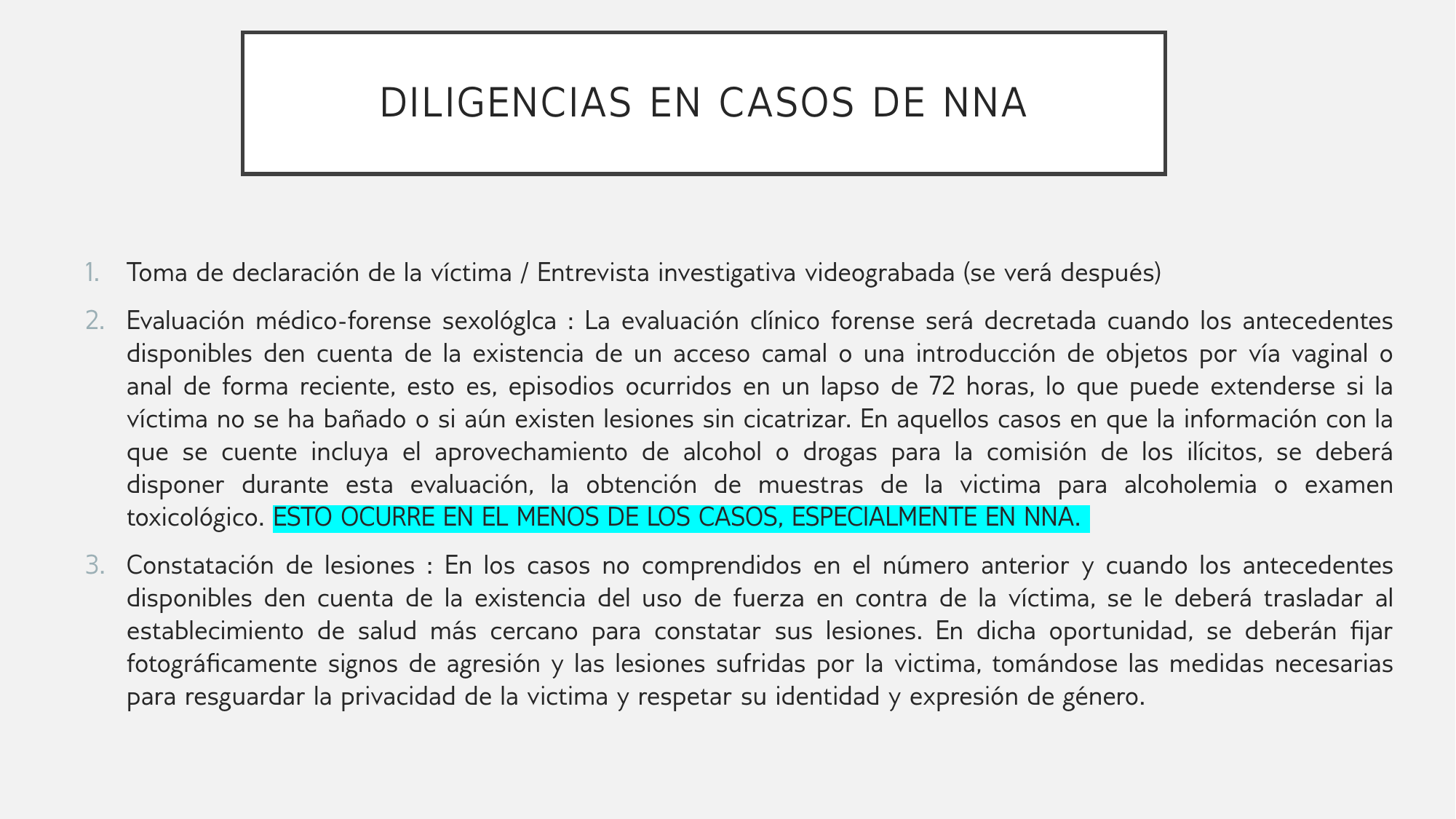

# Diligencias en casos de NNA
Toma de declaración de la víctima / Entrevista investigativa videograbada (se verá después)
Evaluación médico-forense sexológlca : La evaluación clínico forense será decretada cuando los antecedentes disponibles den cuenta de la existencia de un acceso camal o una introducción de objetos por vía vaginal o anal de forma reciente, esto es, episodios ocurridos en un lapso de 72 horas, lo que puede extenderse si la víctima no se ha bañado o si aún existen lesiones sin cicatrizar. En aquellos casos en que la información con la que se cuente incluya el aprovechamiento de alcohol o drogas para la comisión de los ilícitos, se deberá disponer durante esta evaluación, la obtención de muestras de la victima para alcoholemia o examen toxicológico. ESTO OCURRE EN EL MENOS DE LOS CASOS, ESPECIALMENTE EN NNA.
Constatación de lesiones : En los casos no comprendidos en el número anterior y cuando los antecedentes disponibles den cuenta de la existencia del uso de fuerza en contra de la víctima, se le deberá trasladar al establecimiento de salud más cercano para constatar sus lesiones. En dicha oportunidad, se deberán fijar fotográficamente signos de agresión y las lesiones sufridas por la victima, tomándose las medidas necesarias para resguardar la privacidad de la victima y respetar su identidad y expresión de género.